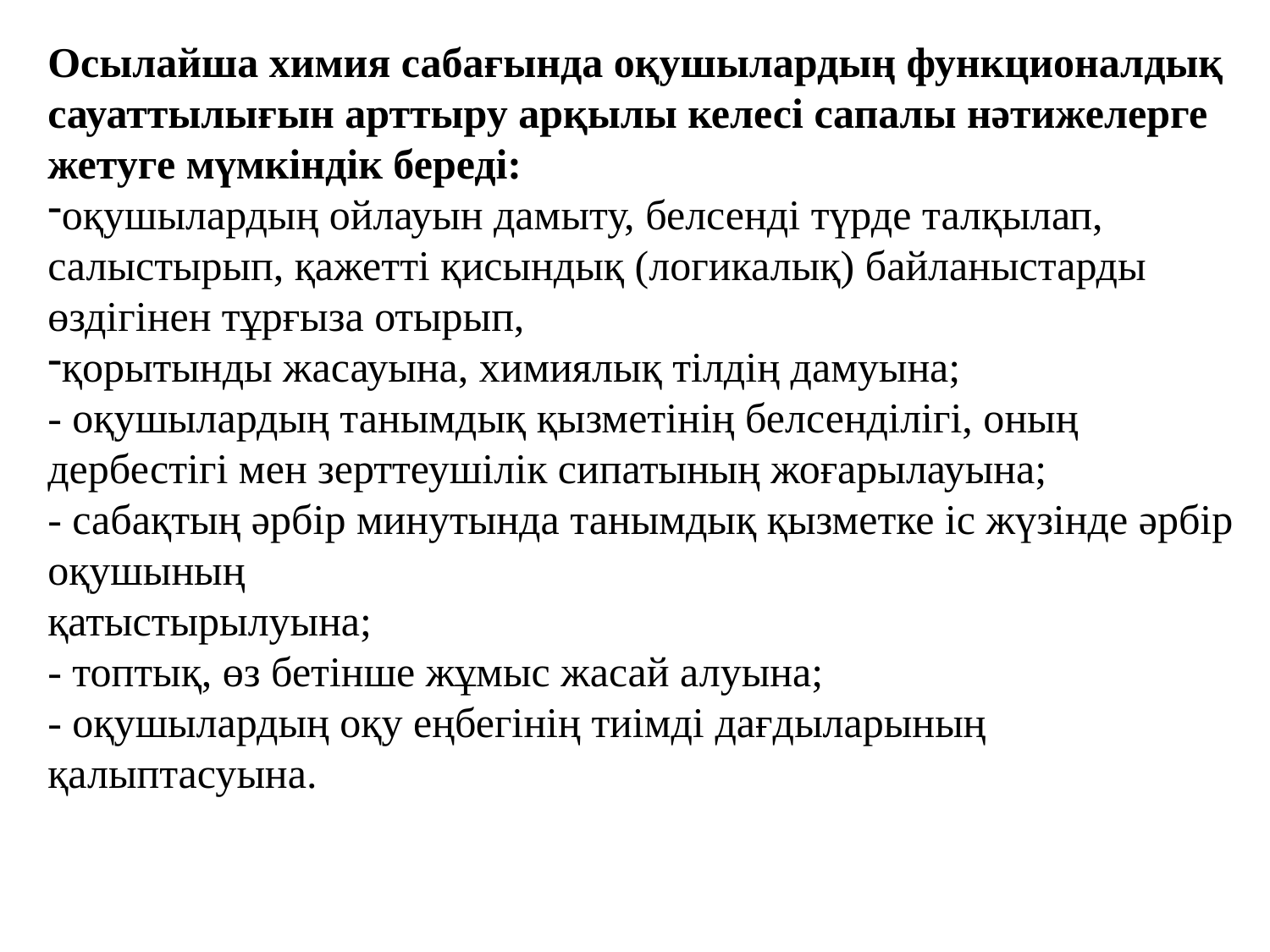

Осылайша химия сабағында оқушылардың функционалдық сауаттылығын арттыру арқылы келесi сапалы нәтижелерге жетуге мүмкiндiк бередi:
оқушылардың ойлауын дамыту, белсенді түрде талқылап, салыстырып, қажеттi қисындық (логикалық) байланыстарды өздігінен тұрғыза отырып,
қорытынды жасауына, химиялық тілдің дамуына;
- оқушылардың танымдық қызметiнiң белсенділігі, оның дербестiгi мен зерттеушiлік сипатының жоғарылауына;
- сабақтың әрбiр минутында танымдық қызметке iс жүзiнде әрбiр оқушының
қатыстырылуына;
- топтық, өз бетінше жұмыс жасай алуына;
- оқушылардың оқу еңбегiнiң тиiмдi дағдыларының қалыптасуына.